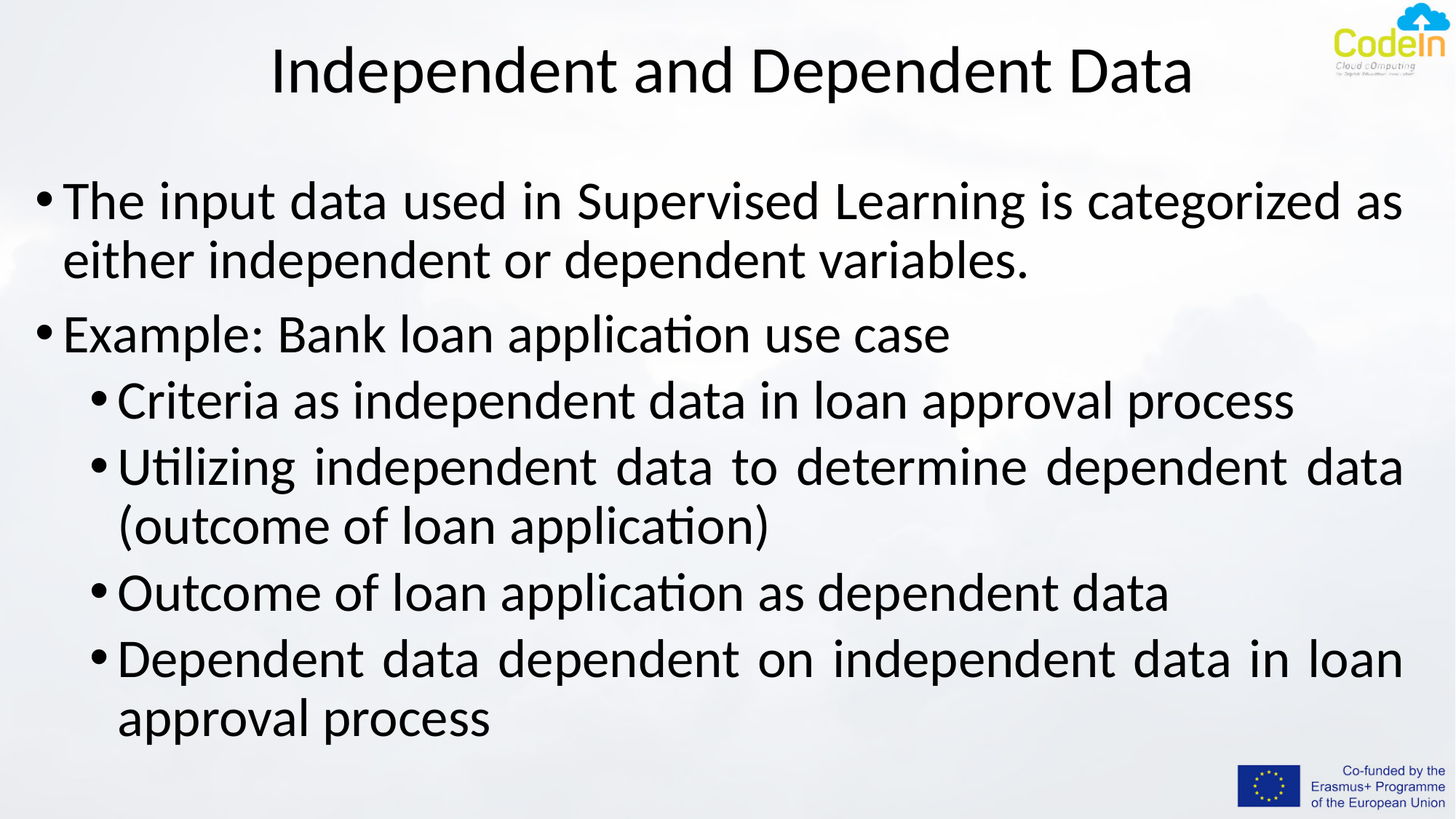

# Independent and Dependent Data
The input data used in Supervised Learning is categorized as either independent or dependent variables.
Example: Bank loan application use case
Criteria as independent data in loan approval process
Utilizing independent data to determine dependent data (outcome of loan application)
Outcome of loan application as dependent data
Dependent data dependent on independent data in loan approval process